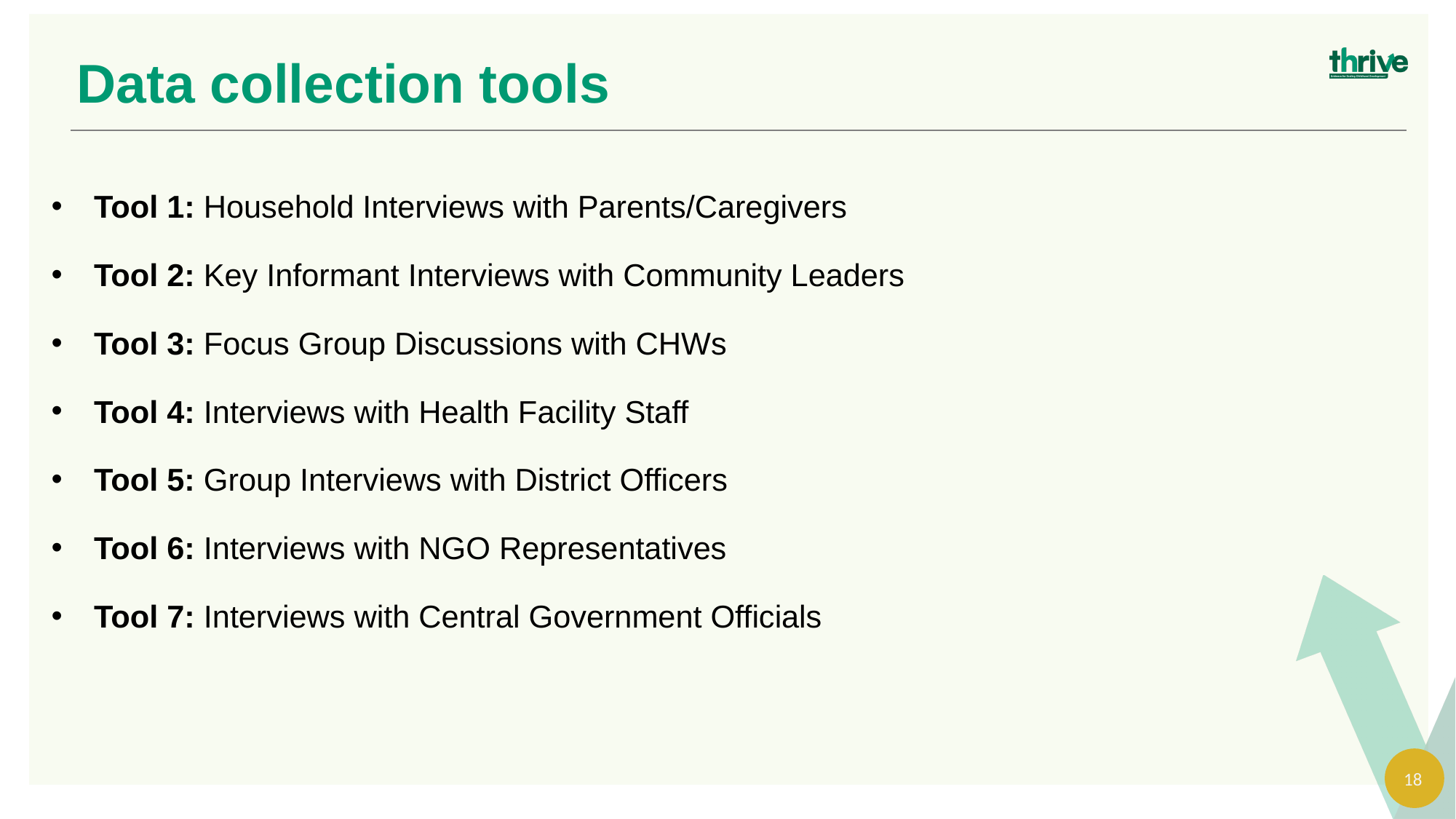

Data collection tools
Tool 1: Household Interviews with Parents/Caregivers
Tool 2: Key Informant Interviews with Community Leaders
Tool 3: Focus Group Discussions with CHWs
Tool 4: Interviews with Health Facility Staff
Tool 5: Group Interviews with District Officers
Tool 6: Interviews with NGO Representatives
Tool 7: Interviews with Central Government Officials